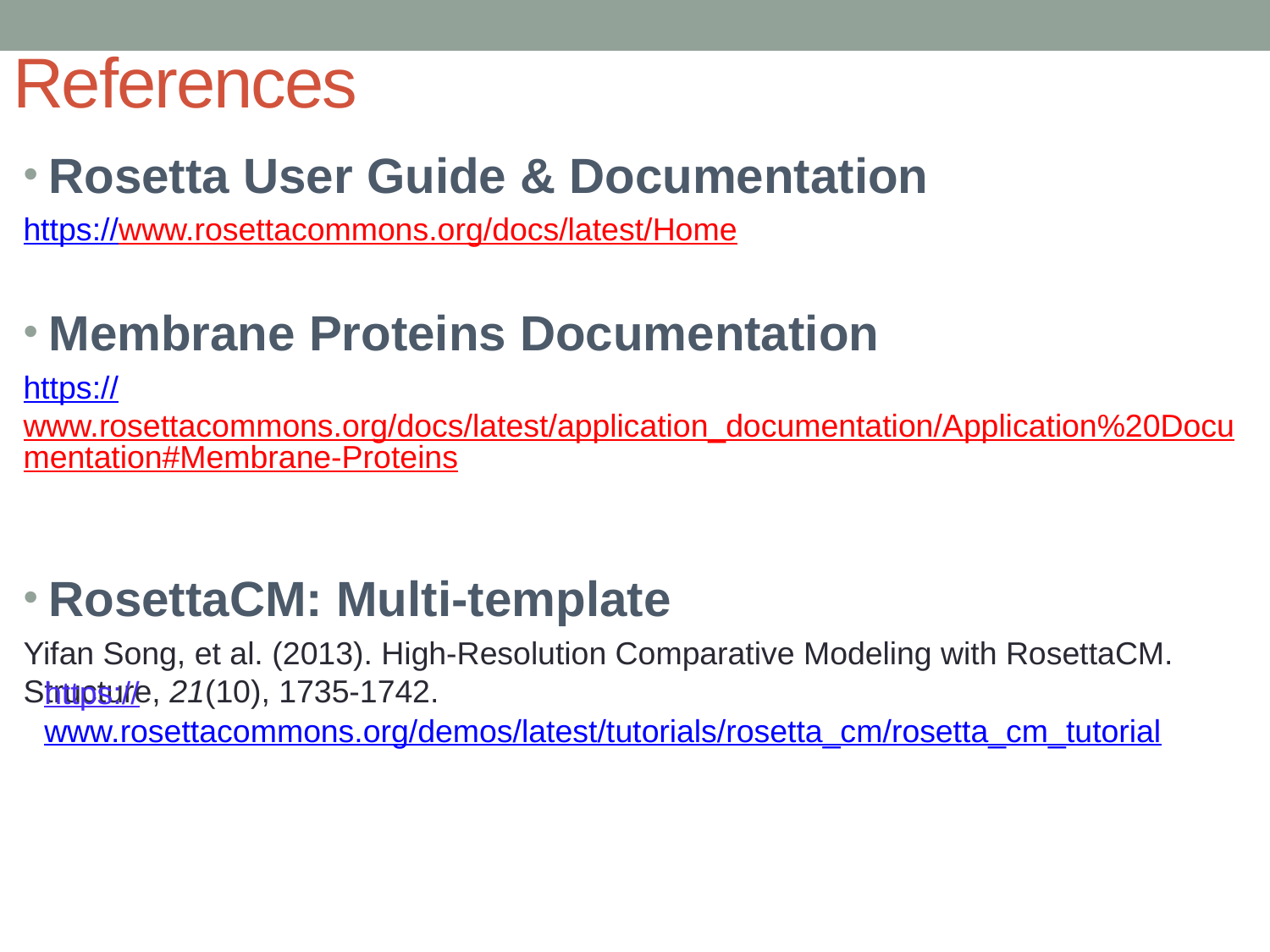

# References
Rosetta User Guide & Documentation
https://www.rosettacommons.org/docs/latest/Home

Membrane Proteins Documentation
https://www.rosettacommons.org/docs/latest/application_documentation/Application%20Documentation#Membrane-Proteins

RosettaCM: Multi-template
Yifan Song, et al. (2013). High-Resolution Comparative Modeling with RosettaCM. Structure, 21(10), 1735-1742.

https://www.rosettacommons.org/demos/latest/tutorials/rosetta_cm/rosetta_cm_tutorial